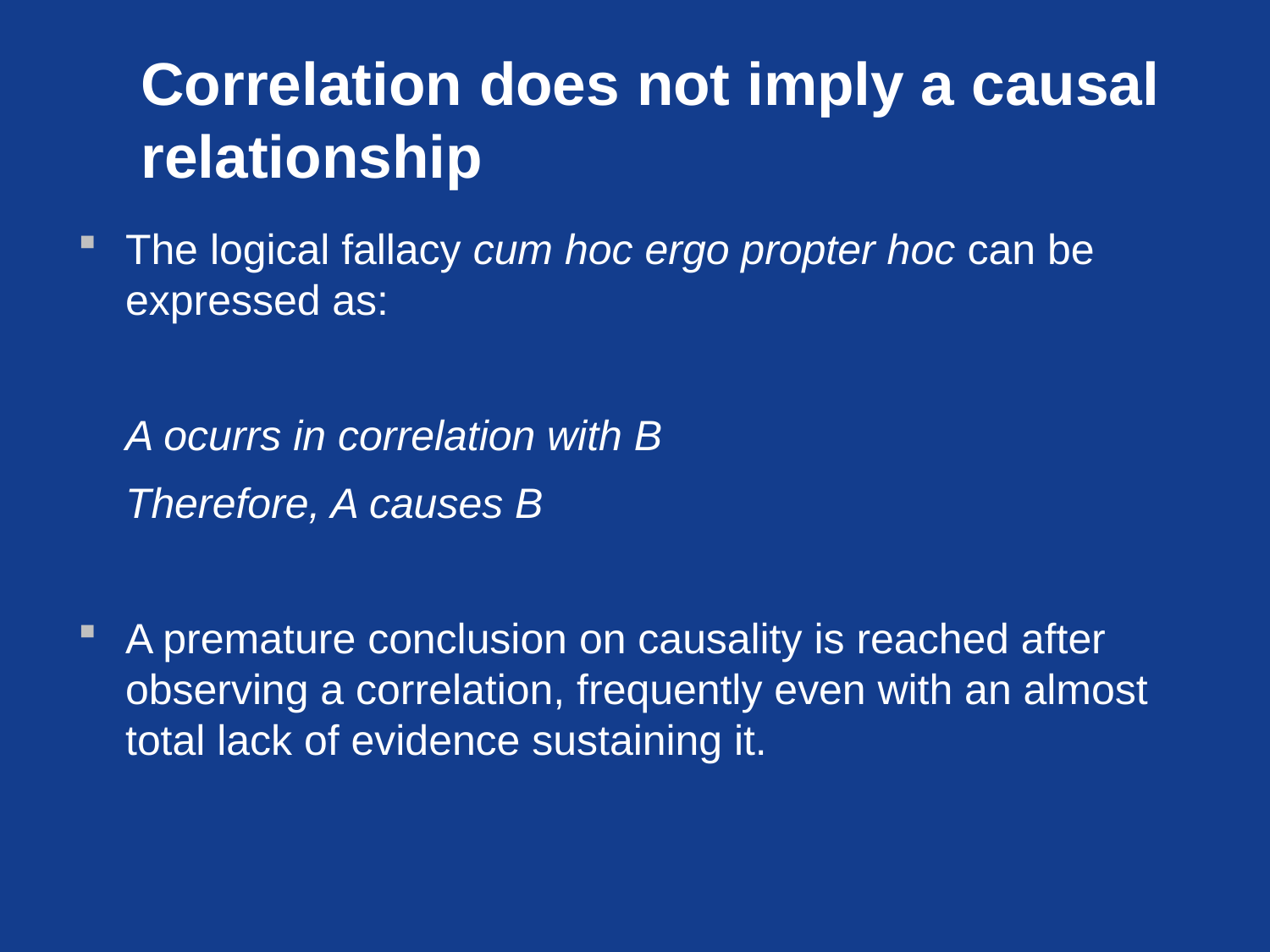

# Correlation does not imply a causal relationship
The logical fallacy cum hoc ergo propter hoc can be expressed as:

	A ocurrs in correlation with B
	Therefore, A causes B

A premature conclusion on causality is reached after observing a correlation, frequently even with an almost total lack of evidence sustaining it.